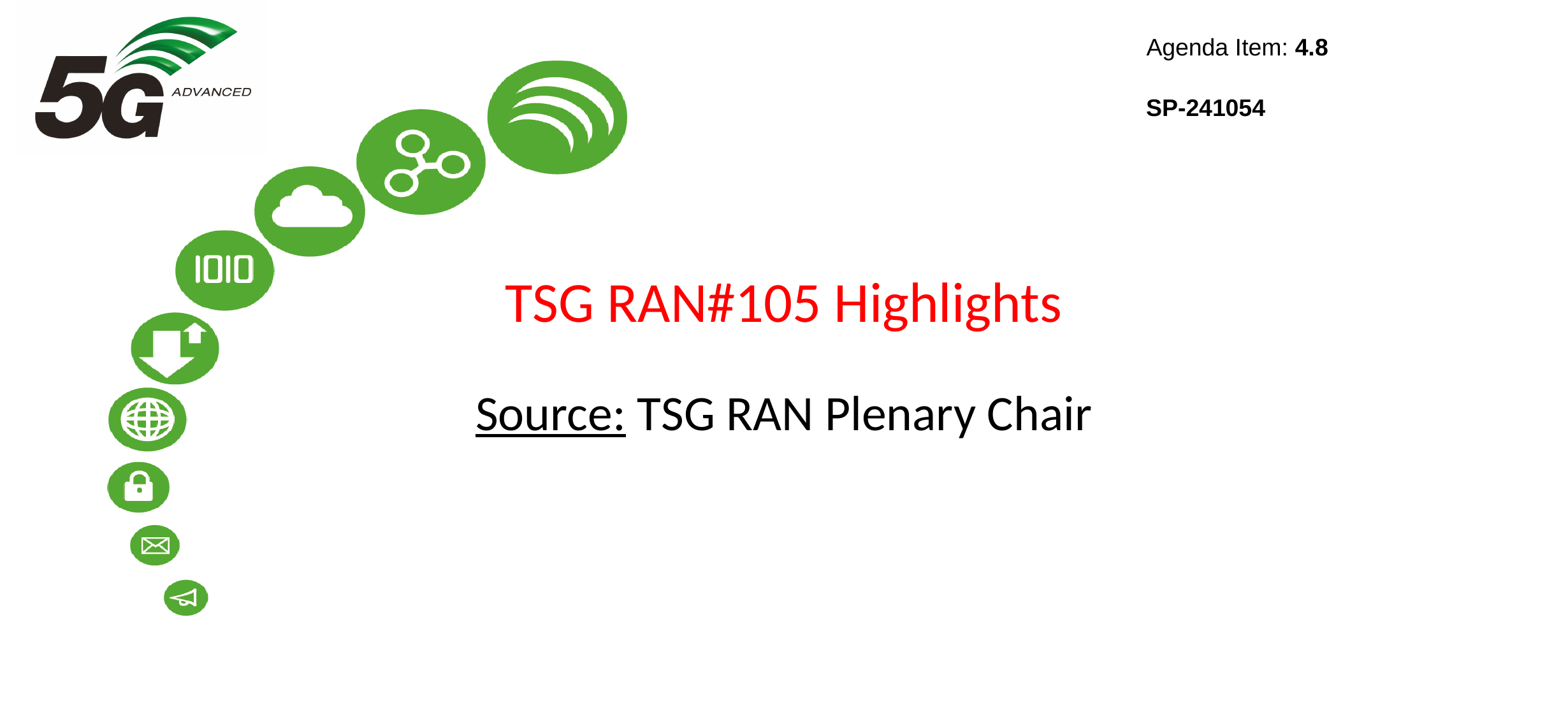

Agenda Item: 4.8
SP-241054
# TSG RAN#105 Highlights
Source: TSG RAN Plenary Chair